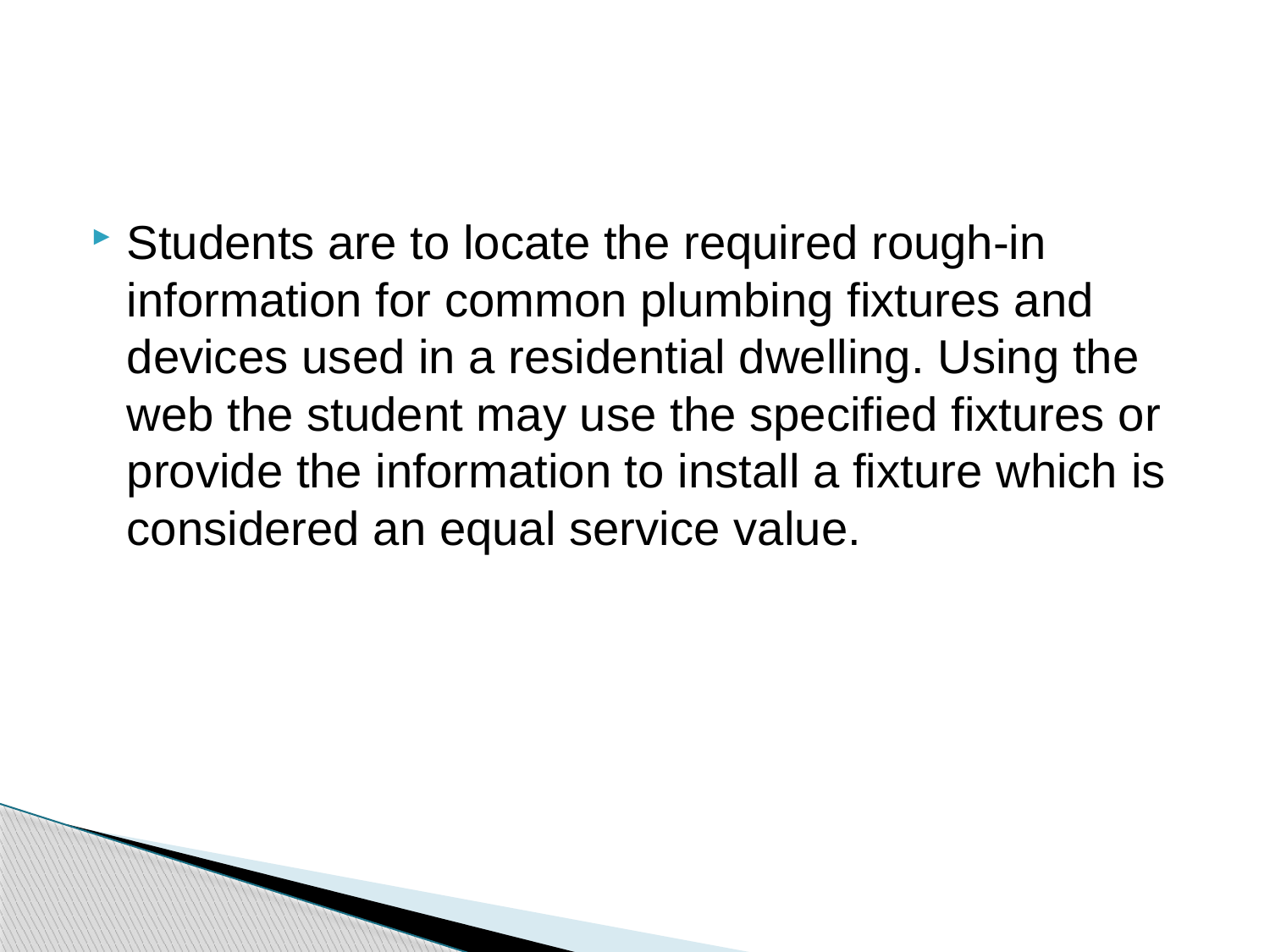

#
Students are to locate the required rough-in information for common plumbing fixtures and devices used in a residential dwelling. Using the web the student may use the specified fixtures or provide the information to install a fixture which is considered an equal service value.